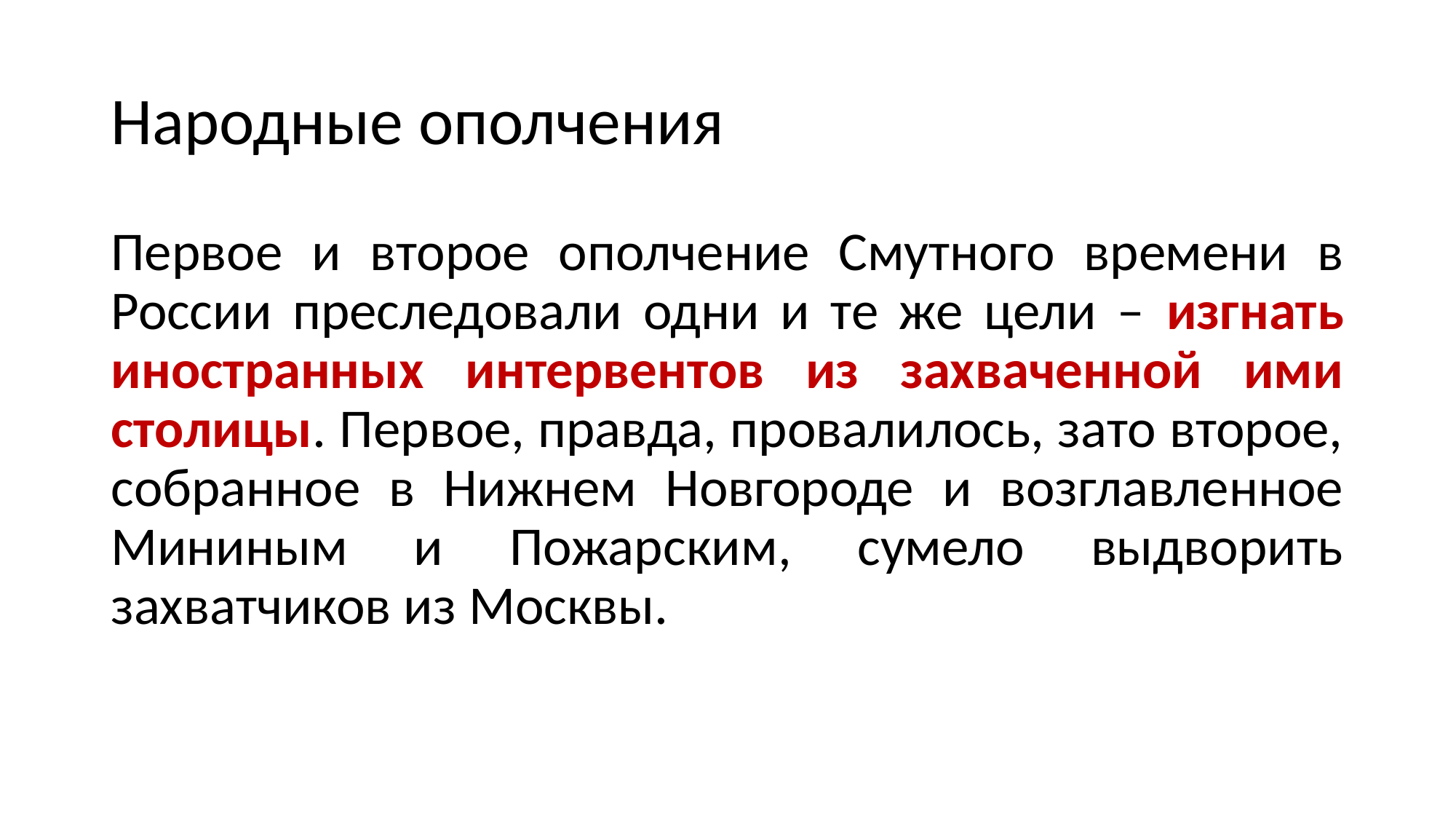

# Народные ополчения
Первое и второе ополчение Смутного времени в России преследовали одни и те же цели – изгнать иностранных интервентов из захваченной ими столицы. Первое, правда, провалилось, зато второе, собранное в Нижнем Новгороде и возглавленное Мининым и Пожарским, сумело выдворить захватчиков из Москвы.